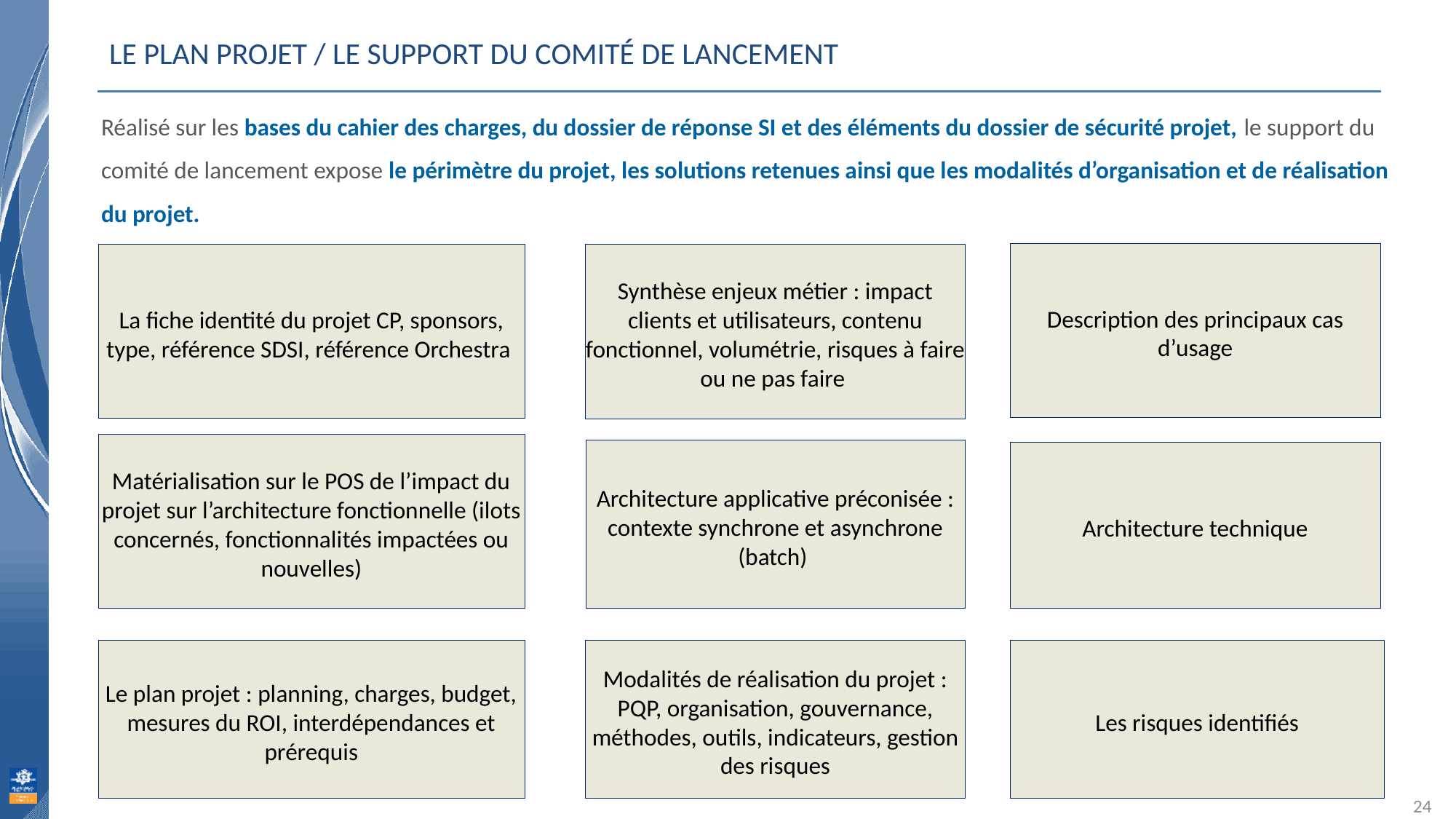

# Le plan projet / Le support du comité de lancement
Réalisé sur les bases du cahier des charges, du dossier de réponse SI et des éléments du dossier de sécurité projet, le support du comité de lancement expose le périmètre du projet, les solutions retenues ainsi que les modalités d’organisation et de réalisation du projet.
Description des principaux cas d’usage
La fiche identité du projet CP, sponsors, type, référence SDSI, référence Orchestra
Synthèse enjeux métier : impact clients et utilisateurs, contenu fonctionnel, volumétrie, risques à faire ou ne pas faire
Matérialisation sur le POS de l’impact du projet sur l’architecture fonctionnelle (ilots concernés, fonctionnalités impactées ou nouvelles)
Architecture applicative préconisée : contexte synchrone et asynchrone (batch)
Architecture technique
Modalités de réalisation du projet : PQP, organisation, gouvernance, méthodes, outils, indicateurs, gestion des risques
Les risques identifiés
Le plan projet : planning, charges, budget, mesures du ROI, interdépendances et prérequis
24